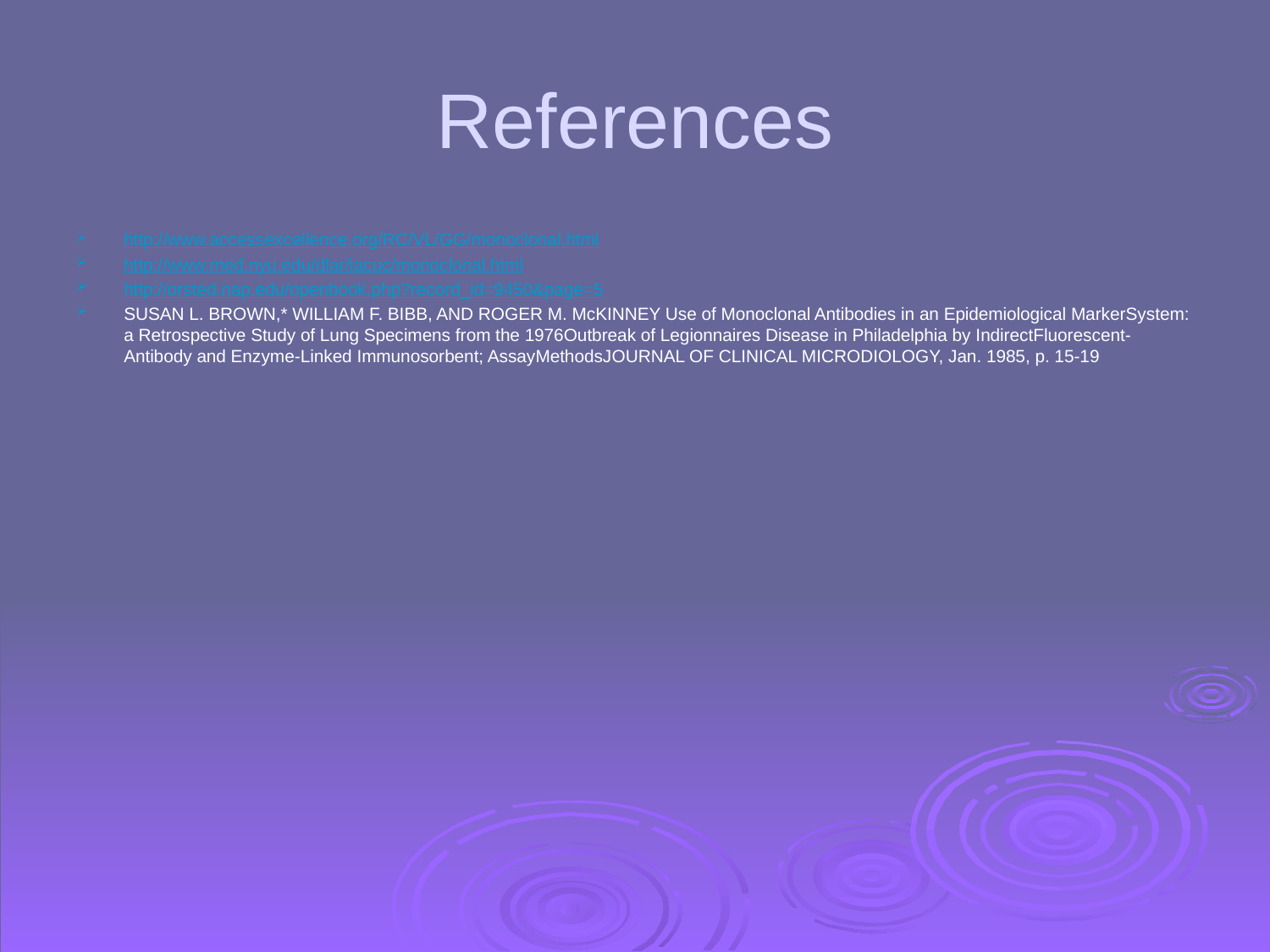

# References
http://www.accessexcellence.org/RC/VL/GG/monoclonal.html
http://www.med.nyu.edu/dlar/iacuc/monoclonal.html
http://orsted.nap.edu/openbook.php?record_id=9450&page=5
SUSAN L. BROWN,* WILLIAM F. BIBB, AND ROGER M. McKINNEY Use of Monoclonal Antibodies in an Epidemiological MarkerSystem: a Retrospective Study of Lung Specimens from the 1976Outbreak of Legionnaires Disease in Philadelphia by IndirectFluorescent-Antibody and Enzyme-Linked Immunosorbent; AssayMethodsJOURNAL OF CLINICAL MICRODIOLOGY, Jan. 1985, p. 15-19